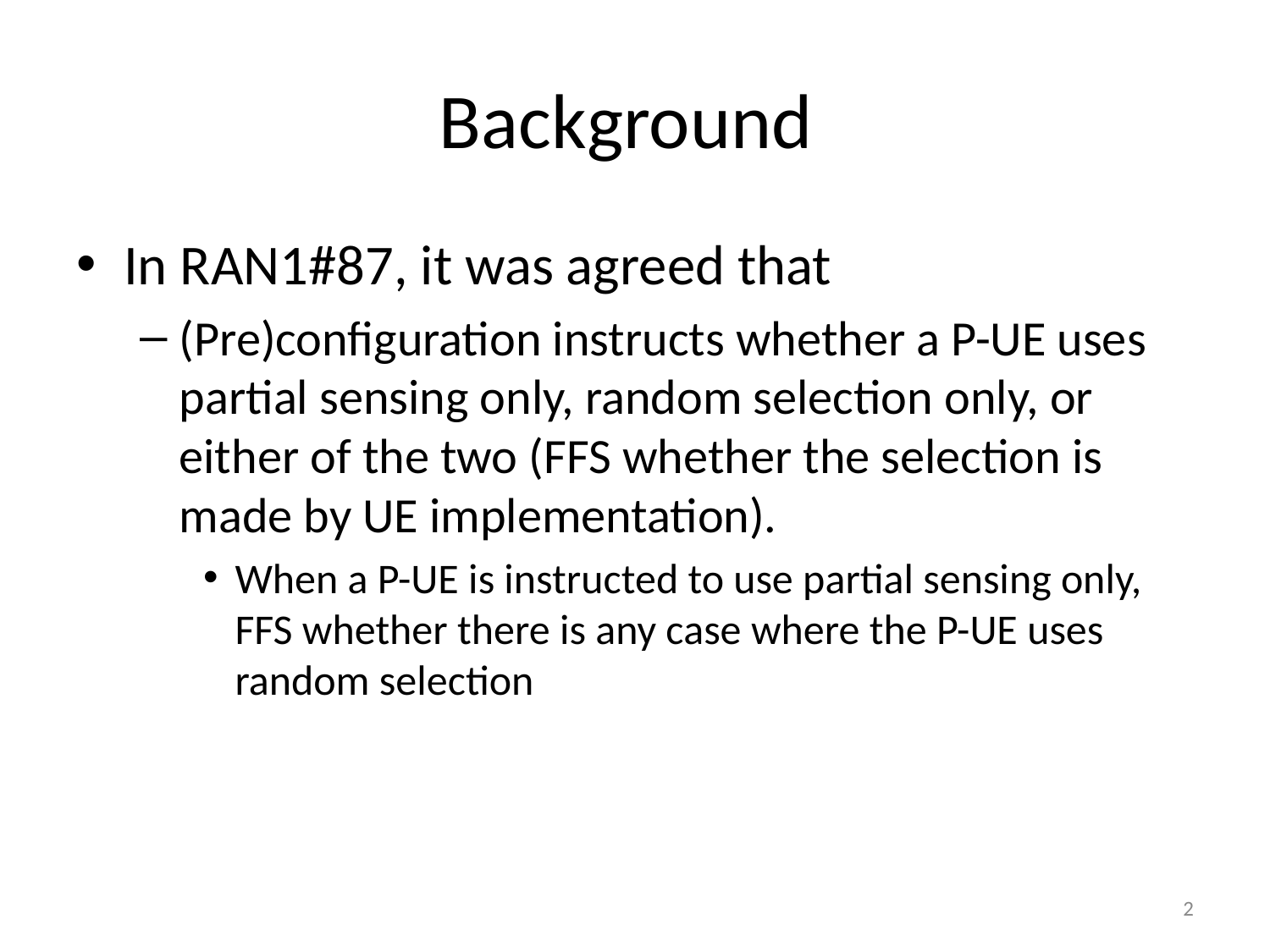

# Background
In RAN1#87, it was agreed that
(Pre)configuration instructs whether a P-UE uses partial sensing only, random selection only, or either of the two (FFS whether the selection is made by UE implementation).
When a P-UE is instructed to use partial sensing only, FFS whether there is any case where the P-UE uses random selection
2